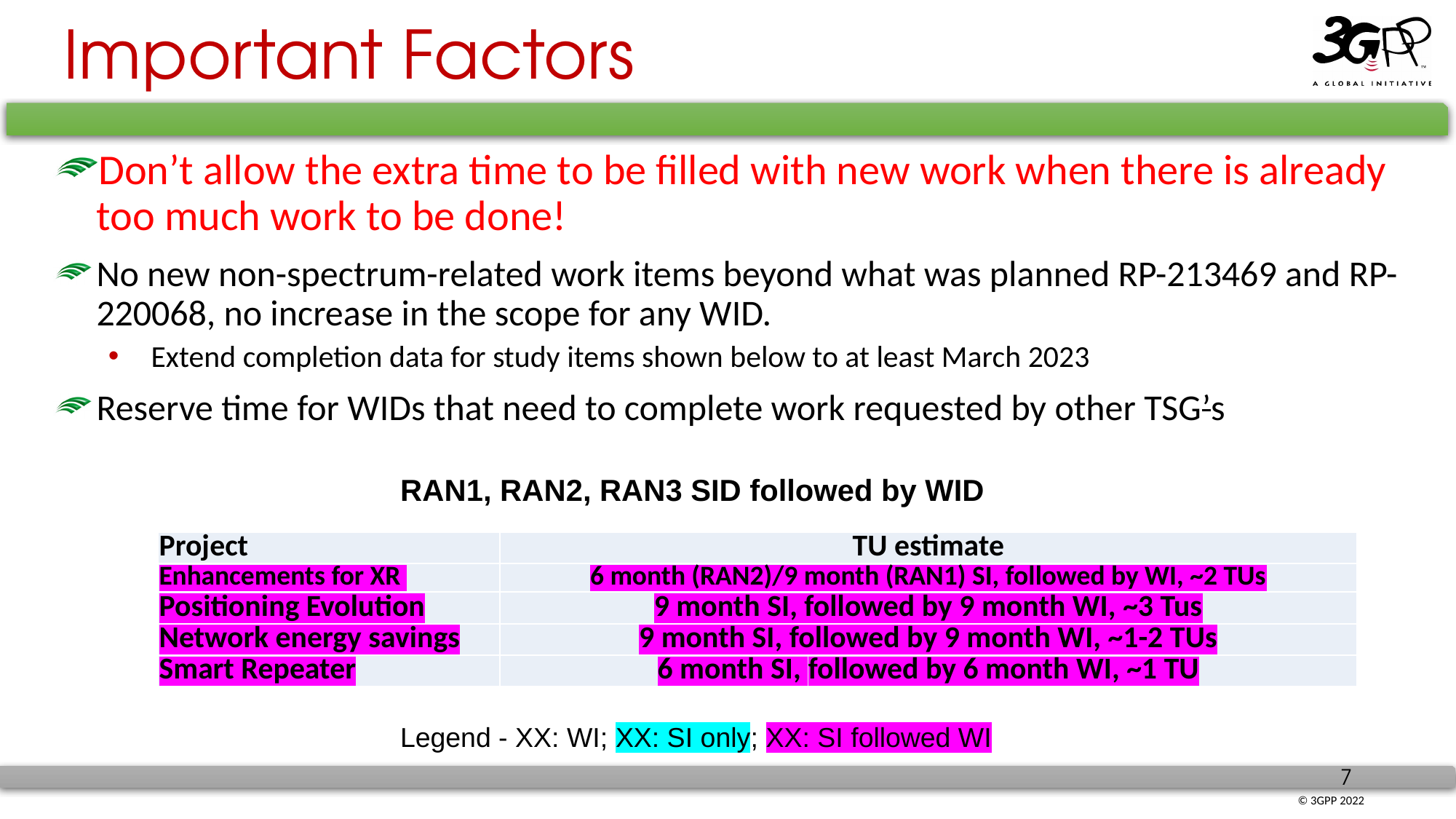

# Important Factors
Don’t allow the extra time to be filled with new work when there is already too much work to be done!
No new non-spectrum-related work items beyond what was planned RP-213469 and RP-220068, no increase in the scope for any WID.
Extend completion data for study items shown below to at least March 2023
Reserve time for WIDs that need to complete work requested by other TSG’s

RAN1, RAN2, RAN3 SID followed by WID
| Project | TU estimate |
| --- | --- |
| Enhancements for XR | 6 month (RAN2)/9 month (RAN1) SI, followed by WI, ~2 TUs |
| Positioning Evolution | 9 month SI, followed by 9 month WI, ~3 Tus |
| Network energy savings | 9 month SI, followed by 9 month WI, ~1-2 TUs |
| Smart Repeater | 6 month SI, followed by 6 month WI, ~1 TU |
Legend - XX: WI; XX: SI only; XX: SI followed WI